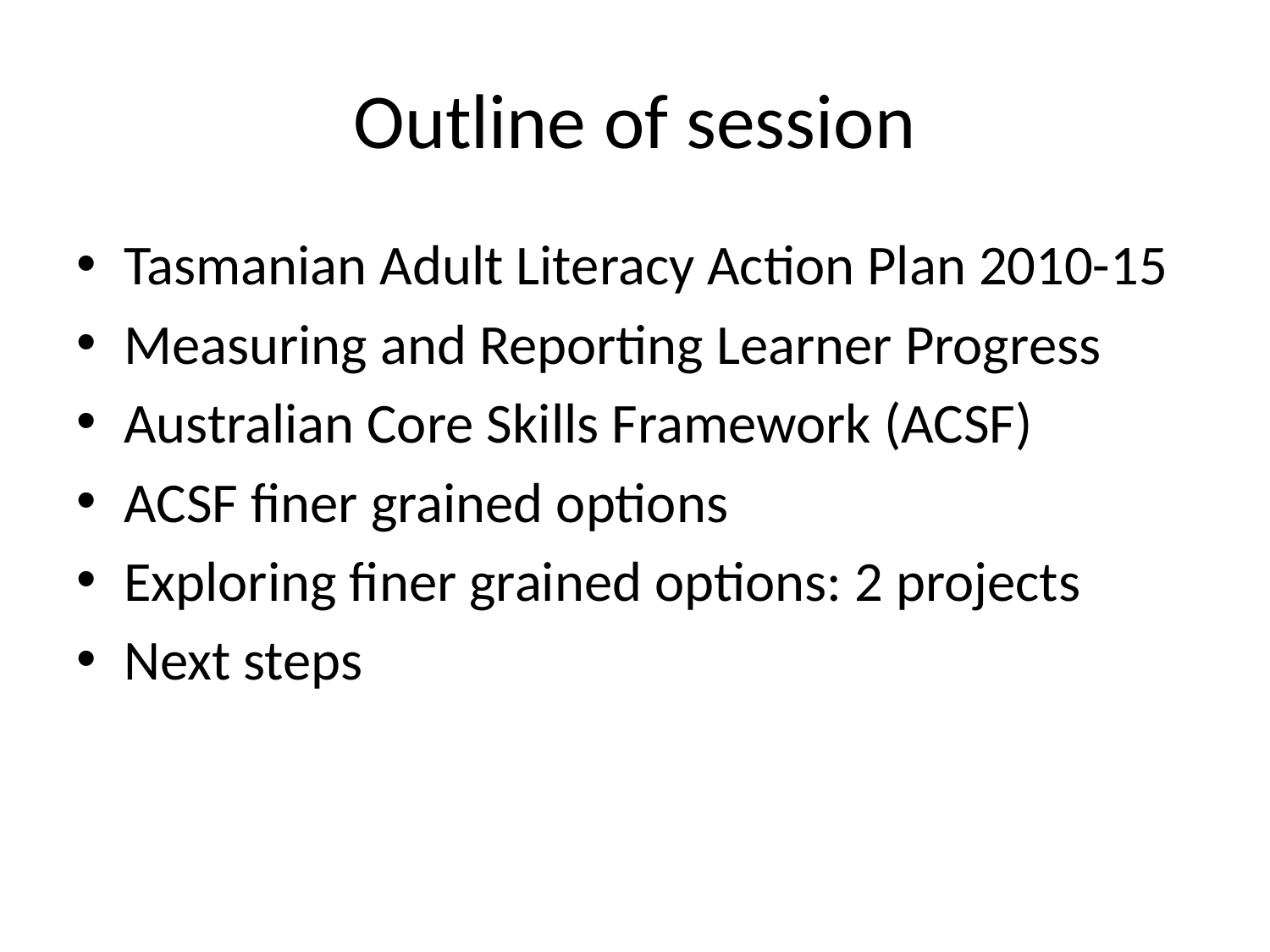

# Outline of session
Tasmanian Adult Literacy Action Plan 2010-15
Measuring and Reporting Learner Progress
Australian Core Skills Framework (ACSF)
ACSF finer grained options
Exploring finer grained options: 2 projects
Next steps